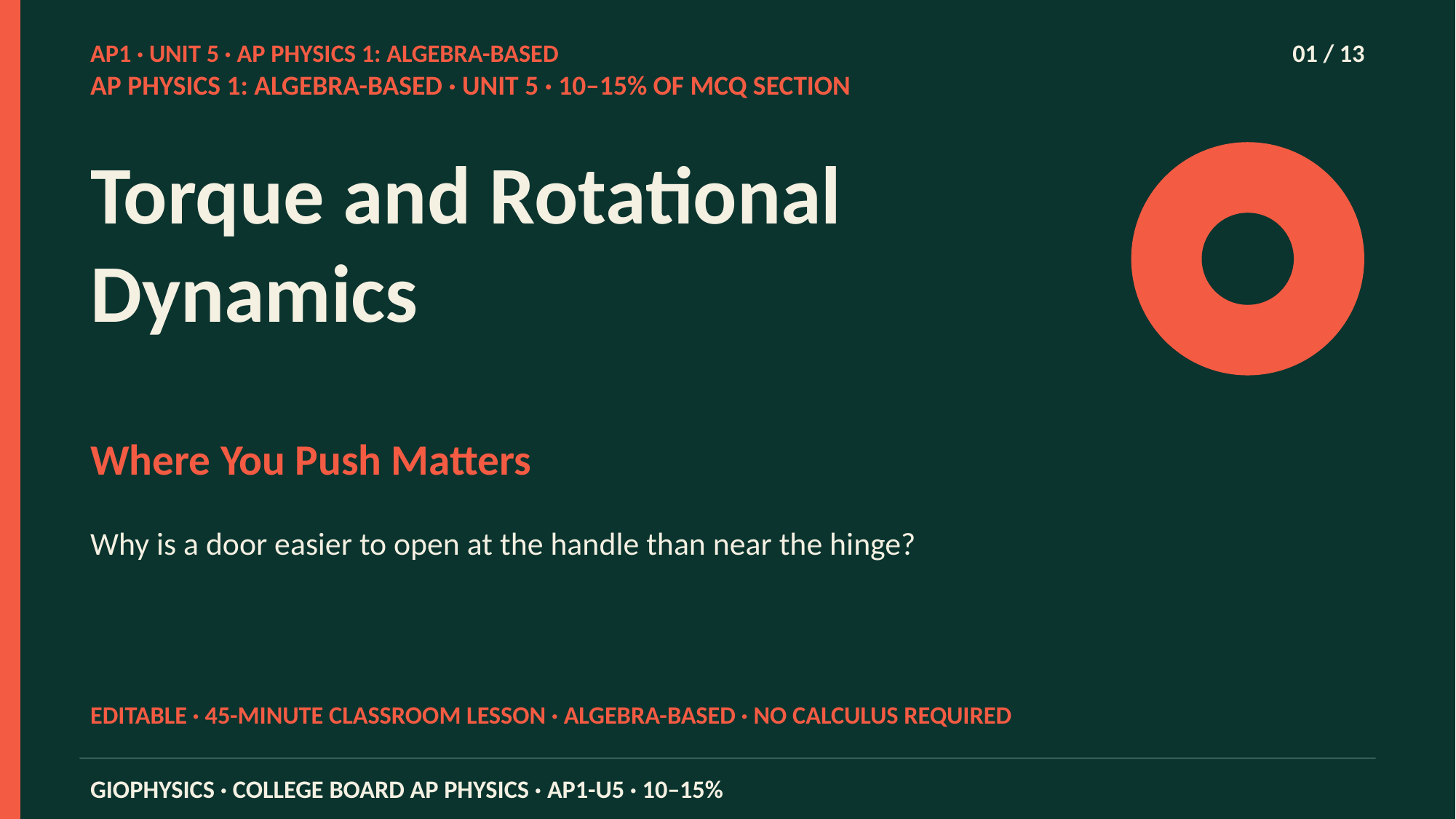

AP1 · UNIT 5 · AP PHYSICS 1: ALGEBRA-BASED
01 / 13
AP PHYSICS 1: ALGEBRA-BASED · UNIT 5 · 10–15% OF MCQ SECTION
Torque and Rotational Dynamics

Where You Push Matters
Why is a door easier to open at the handle than near the hinge?
EDITABLE · 45-MINUTE CLASSROOM LESSON · ALGEBRA-BASED · NO CALCULUS REQUIRED

GIOPHYSICS · COLLEGE BOARD AP PHYSICS · AP1-U5 · 10–15%